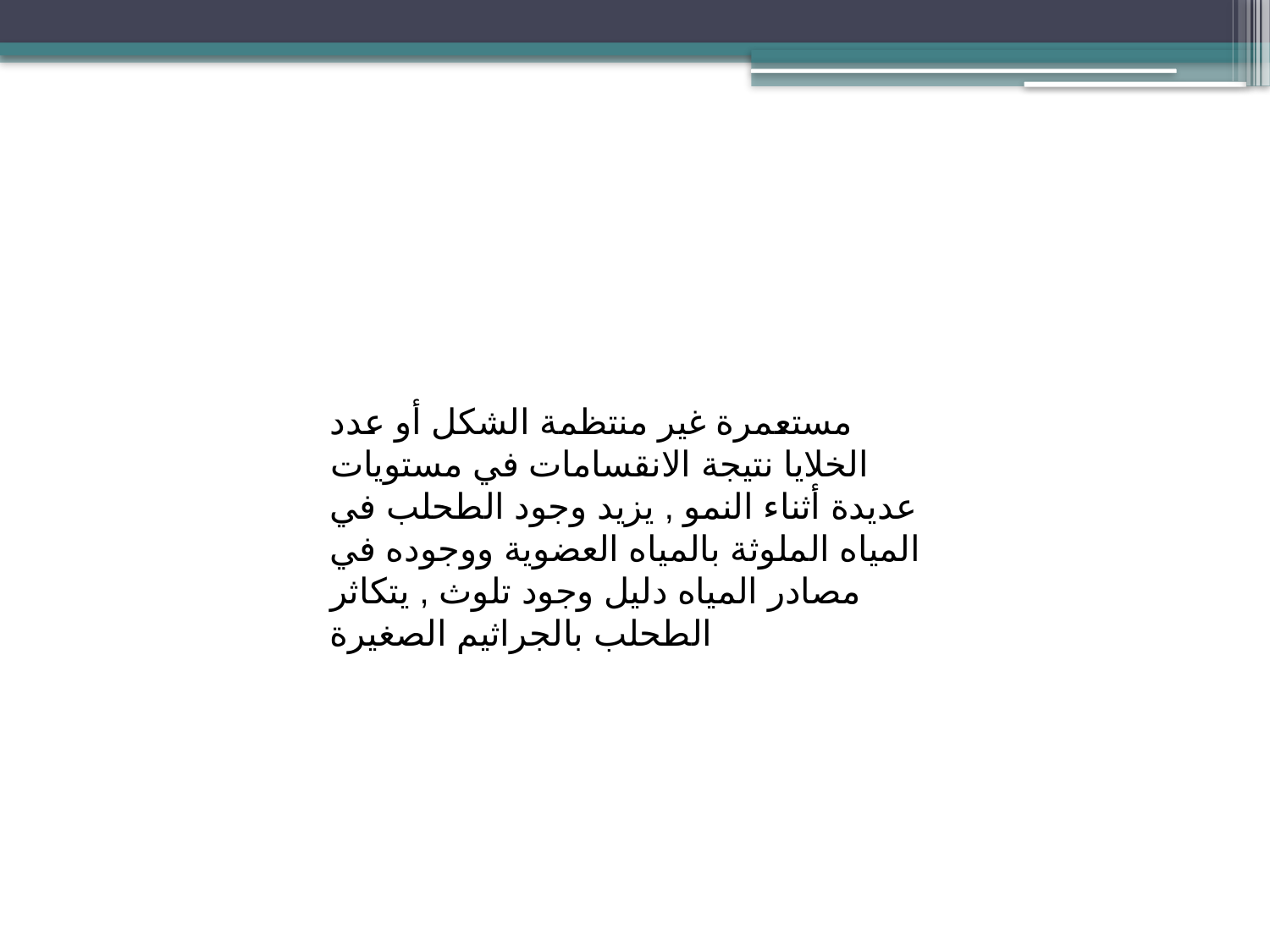

مستعمرة غير منتظمة الشكل أو عدد الخلايا نتيجة الانقسامات في مستويات عديدة أثناء النمو , يزيد وجود الطحلب في المياه الملوثة بالمياه العضوية ووجوده في مصادر المياه دليل وجود تلوث , يتكاثر الطحلب بالجراثيم الصغيرة